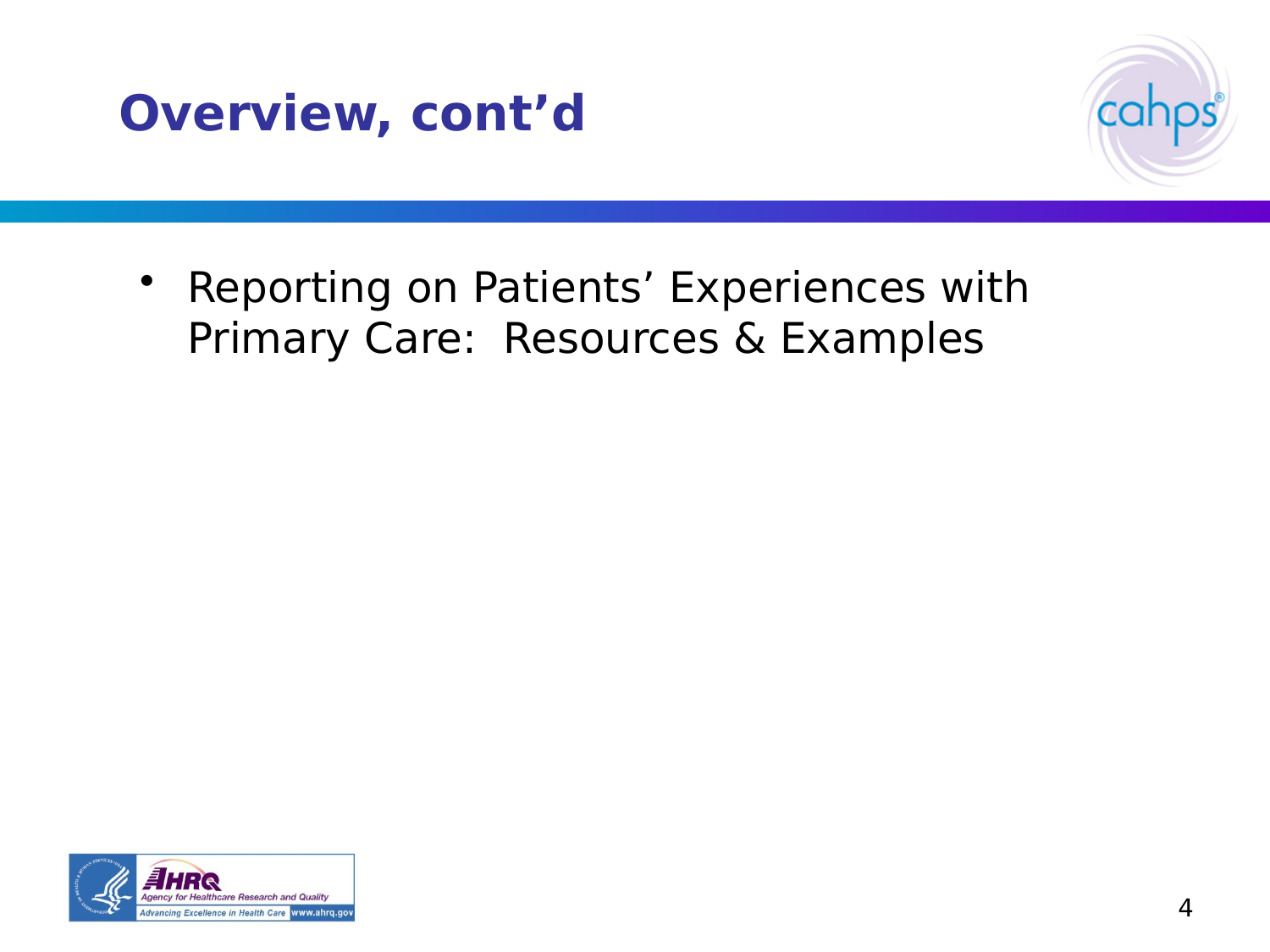

# Overview, cont’d

Reporting on Patients’ Experiences with Primary Care:  Resources & Examples

4